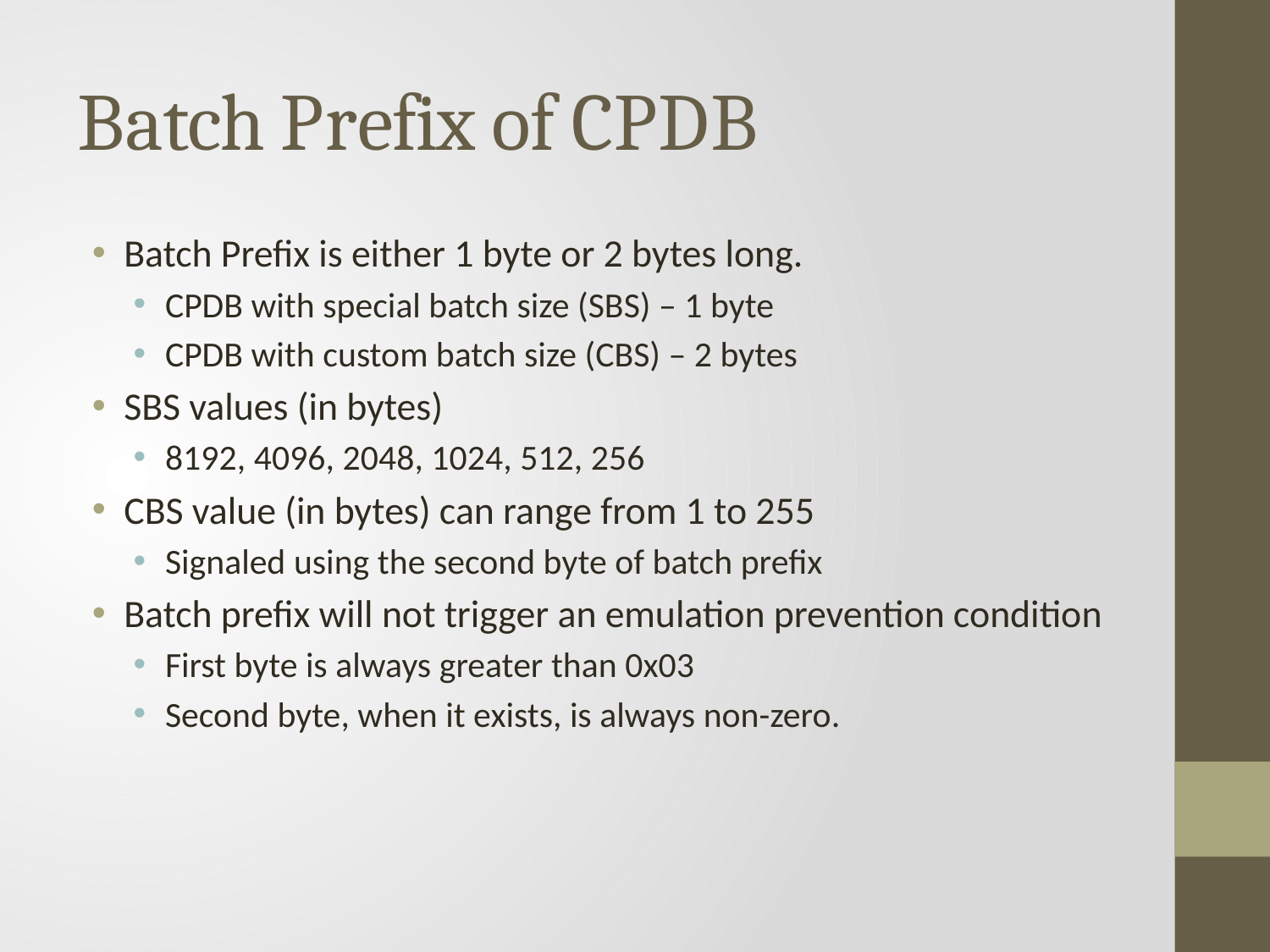

# Batch Prefix of CPDB
Batch Prefix is either 1 byte or 2 bytes long.
CPDB with special batch size (SBS) – 1 byte
CPDB with custom batch size (CBS) – 2 bytes
SBS values (in bytes)
8192, 4096, 2048, 1024, 512, 256
CBS value (in bytes) can range from 1 to 255
Signaled using the second byte of batch prefix
Batch prefix will not trigger an emulation prevention condition
First byte is always greater than 0x03
Second byte, when it exists, is always non-zero.